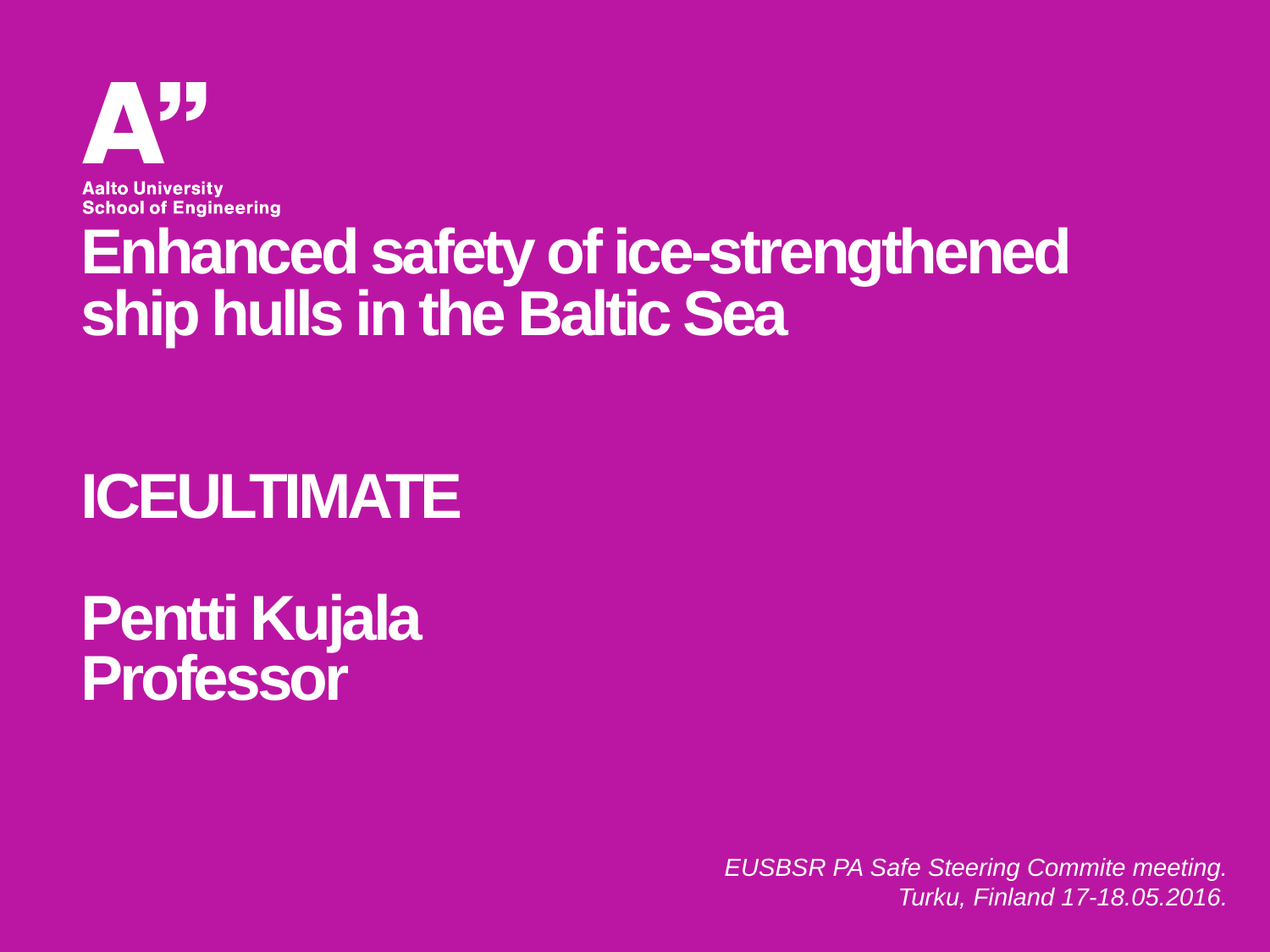

# Enhanced safety of ice-strengthened ship hulls in the Baltic Sea ICEULTIMATE Pentti Kujala Professor

EUSBSR PA Safe Steering Commite meeting. Turku, Finland 17-18.05.2016.